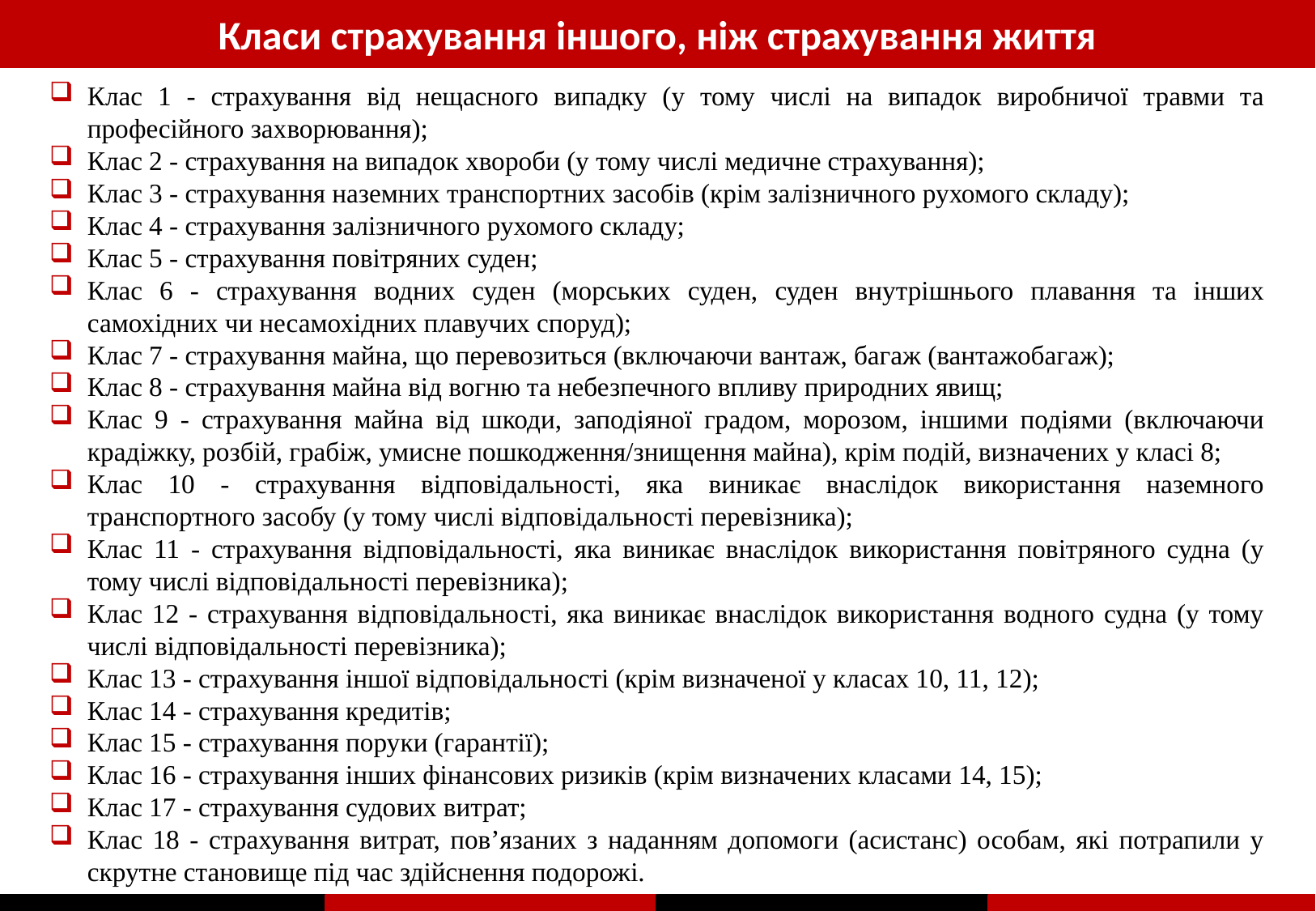

Класи страхування іншого, ніж страхування життя
Клас 1 - страхування від нещасного випадку (у тому числі на випадок виробничої травми та професійного захворювання);
Клас 2 - страхування на випадок хвороби (у тому числі медичне страхування);
Клас 3 - страхування наземних транспортних засобів (крім залізничного рухомого складу);
Клас 4 - страхування залізничного рухомого складу;
Клас 5 - страхування повітряних суден;
Клас 6 - страхування водних суден (морських суден, суден внутрішнього плавання та інших самохідних чи несамохідних плавучих споруд);
Клас 7 - страхування майна, що перевозиться (включаючи вантаж, багаж (вантажобагаж);
Клас 8 - страхування майна від вогню та небезпечного впливу природних явищ;
Клас 9 - страхування майна від шкоди, заподіяної градом, морозом, іншими подіями (включаючи крадіжку, розбій, грабіж, умисне пошкодження/знищення майна), крім подій, визначених у класі 8;
Клас 10 - страхування відповідальності, яка виникає внаслідок використання наземного транспортного засобу (у тому числі відповідальності перевізника);
Клас 11 - страхування відповідальності, яка виникає внаслідок використання повітряного судна (у тому числі відповідальності перевізника);
Клас 12 - страхування відповідальності, яка виникає внаслідок використання водного судна (у тому числі відповідальності перевізника);
Клас 13 - страхування іншої відповідальності (крім визначеної у класах 10, 11, 12);
Клас 14 - страхування кредитів;
Клас 15 - страхування поруки (гарантії);
Клас 16 - страхування інших фінансових ризиків (крім визначених класами 14, 15);
Клас 17 - страхування судових витрат;
Клас 18 - страхування витрат, пов’язаних з наданням допомоги (асистанс) особам, які потрапили у скрутне становище під час здійснення подорожі.